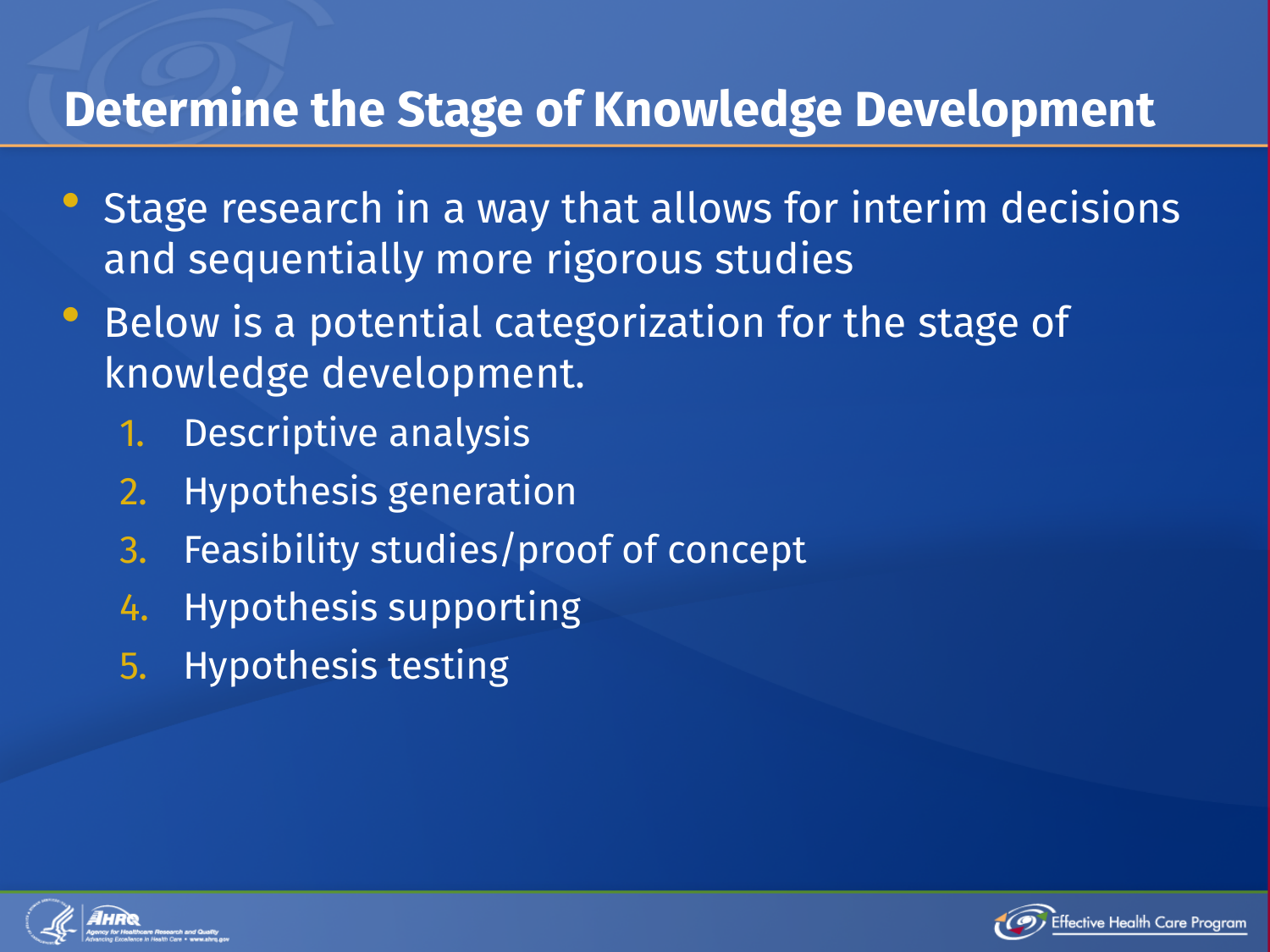

# Determine the Stage of Knowledge Development
Stage research in a way that allows for interim decisions and sequentially more rigorous studies
Below is a potential categorization for the stage of knowledge development.
Descriptive analysis
Hypothesis generation
Feasibility studies/proof of concept
Hypothesis supporting
Hypothesis testing